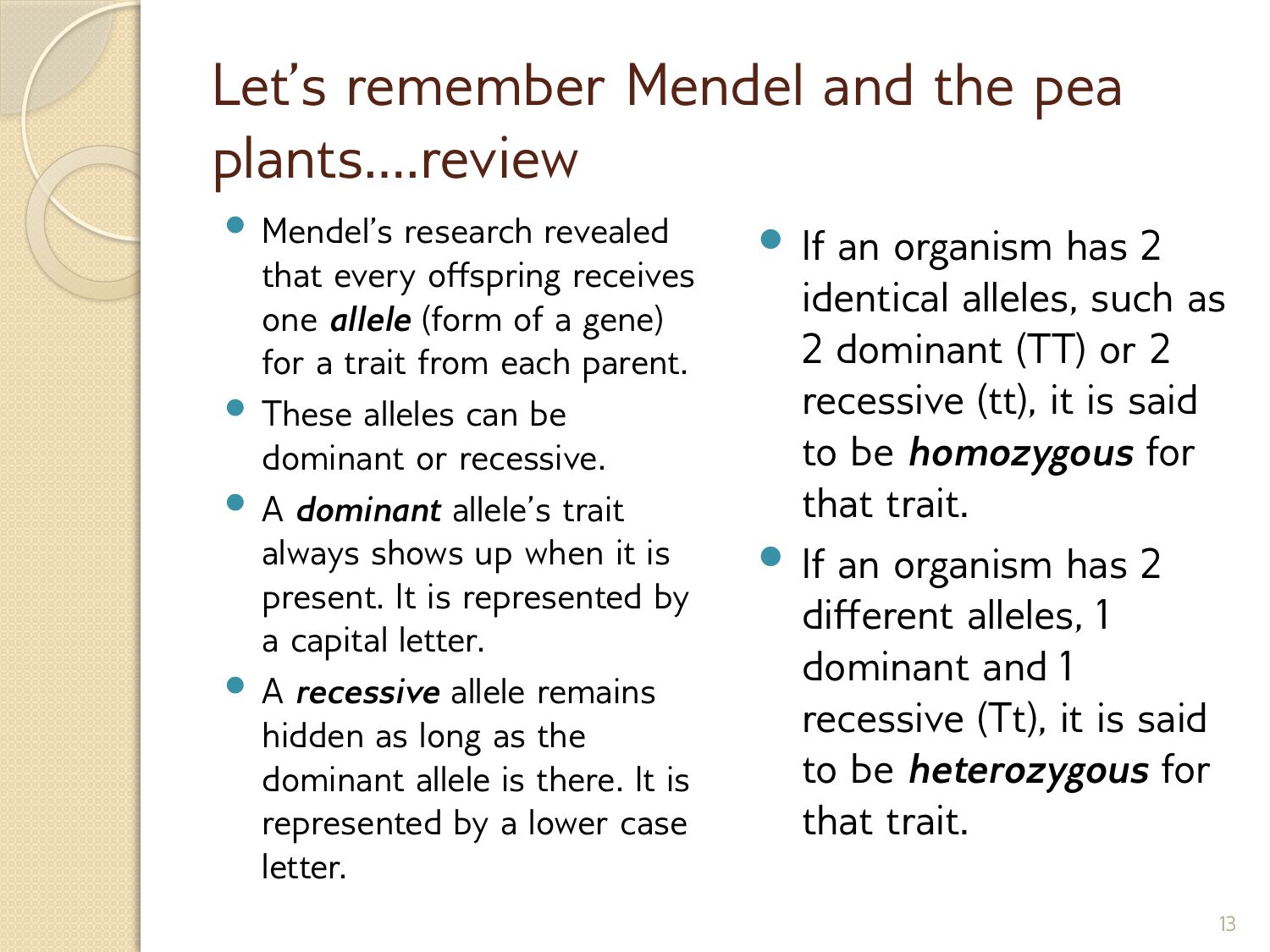

# Let’s remember Mendel and the pea plants….review
Mendel’s research revealed that every offspring receives one allele (form of a gene) for a trait from each parent.
These alleles can be dominant or recessive.
A dominant allele’s trait always shows up when it is present. It is represented by a capital letter.
A recessive allele remains hidden as long as the dominant allele is there. It is represented by a lower case letter.

If an organism has 2 identical alleles, such as 2 dominant (TT) or 2 recessive (tt), it is said to be homozygous for that trait.
If an organism has 2 different alleles, 1 dominant and 1 recessive (Tt), it is said to be heterozygous for that trait.

13